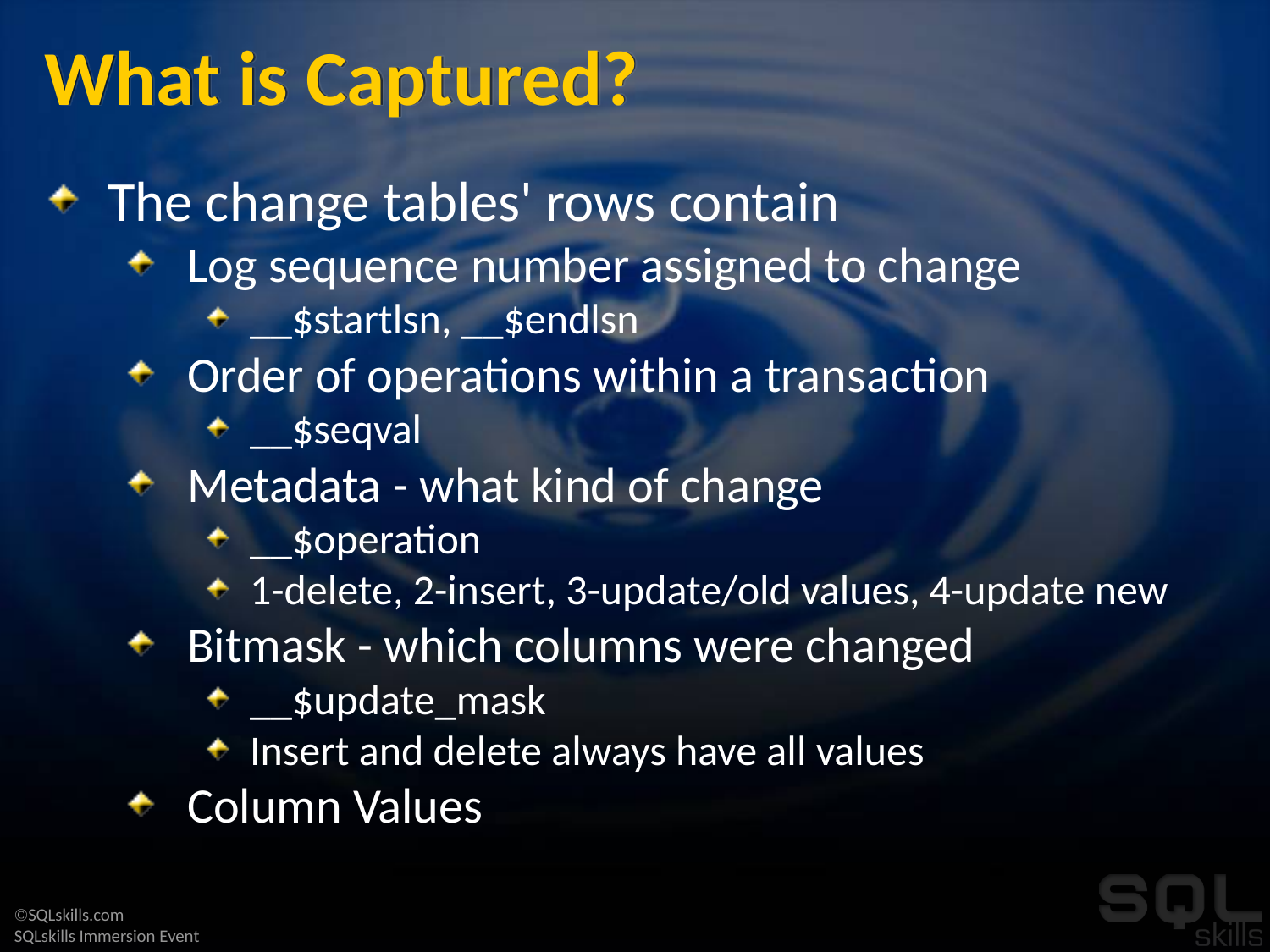

# What is Captured?
The change tables' rows contain
Log sequence number assigned to change
__$startlsn, __$endlsn
Order of operations within a transaction
__$seqval
Metadata - what kind of change
__$operation
1-delete, 2-insert, 3-update/old values, 4-update new
Bitmask - which columns were changed
__$update_mask
Insert and delete always have all values
Column Values